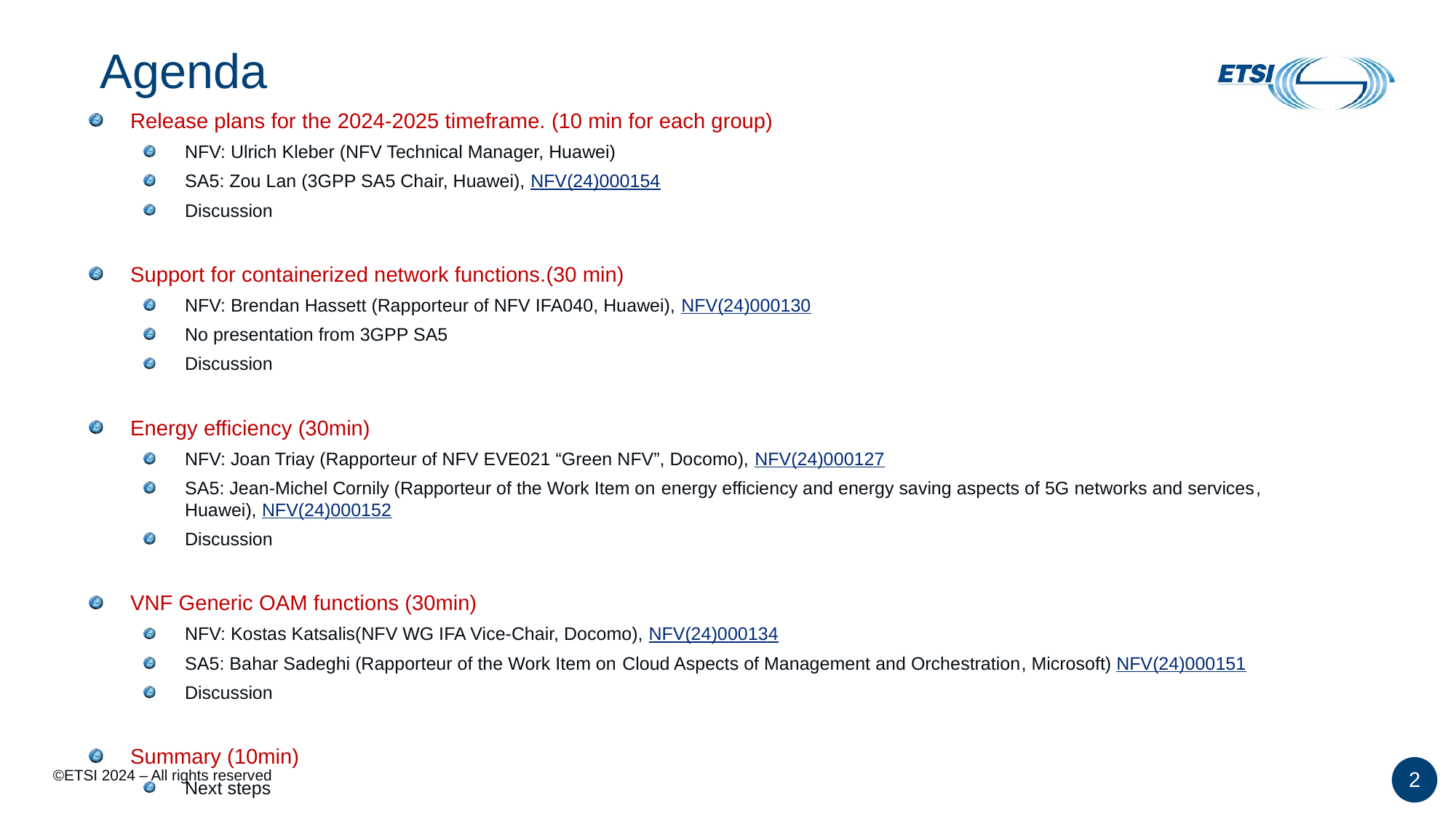

# Agenda
Release plans for the 2024-2025 timeframe. (10 min for each group)
NFV: Ulrich Kleber (NFV Technical Manager, Huawei)
SA5: Zou Lan (3GPP SA5 Chair, Huawei), NFV(24)000154
Discussion

Support for containerized network functions.(30 min)
NFV: Brendan Hassett (Rapporteur of NFV IFA040, Huawei), NFV(24)000130
No presentation from 3GPP SA5
Discussion

Energy efficiency (30min)
NFV: Joan Triay (Rapporteur of NFV EVE021 “Green NFV”, Docomo), NFV(24)000127
SA5: Jean-Michel Cornily (Rapporteur of the Work Item on energy efficiency and energy saving aspects of 5G networks and services, Huawei), NFV(24)000152
Discussion

VNF Generic OAM functions (30min)
NFV: Kostas Katsalis(NFV WG IFA Vice-Chair, Docomo), NFV(24)000134
SA5: Bahar Sadeghi (Rapporteur of the Work Item on Cloud Aspects of Management and Orchestration, Microsoft) NFV(24)000151
Discussion

Summary (10min)
Next steps

2